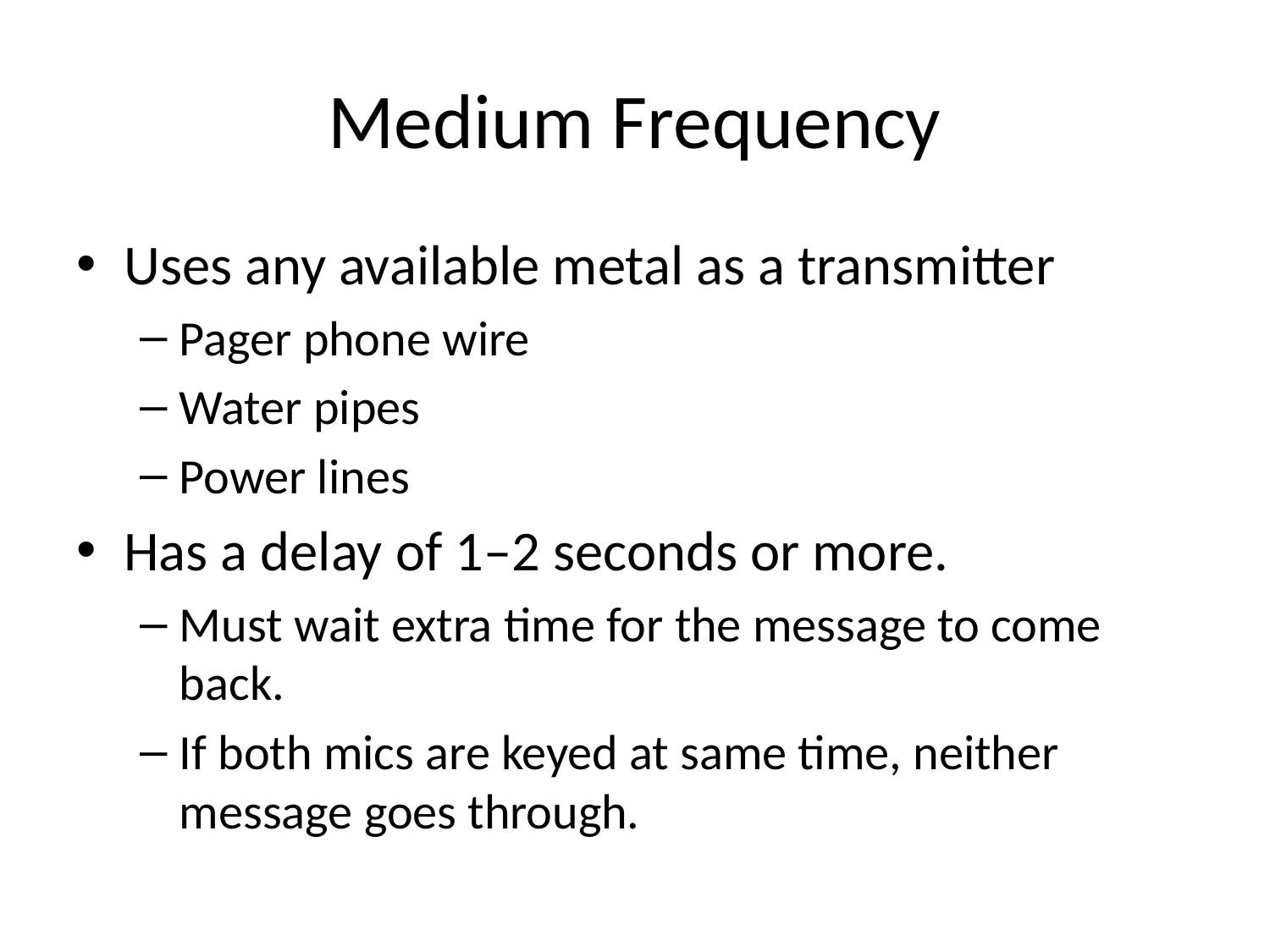

# Medium Frequency
Uses any available metal as a transmitter
Pager phone wire
Water pipes
Power lines
Has a delay of 1–2 seconds or more.
Must wait extra time for the message to come back.
If both mics are keyed at same time, neither message goes through.